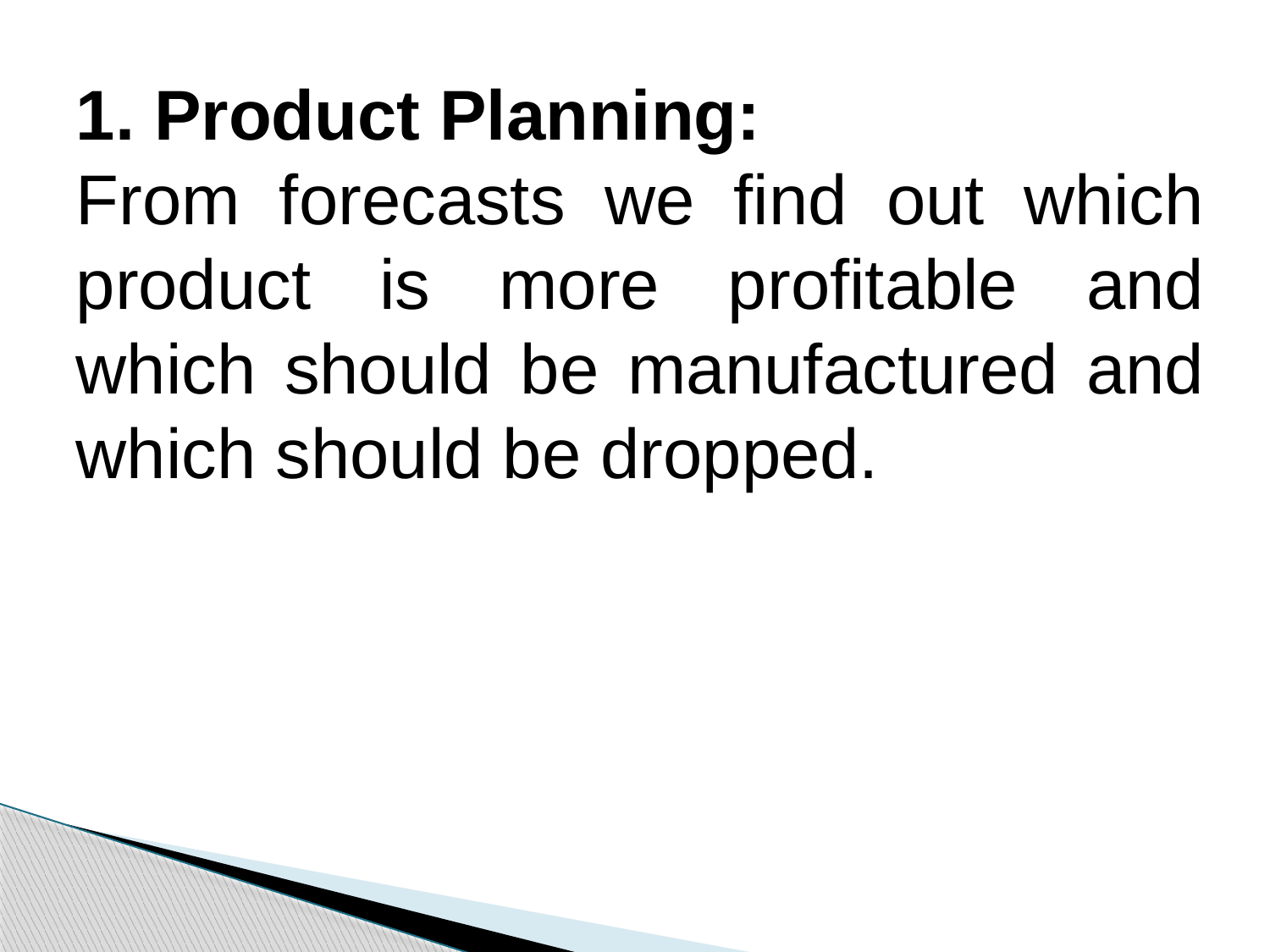

1. Product Planning:
From forecasts we find out which product is more profitable and which should be manufactured and which should be dropped.